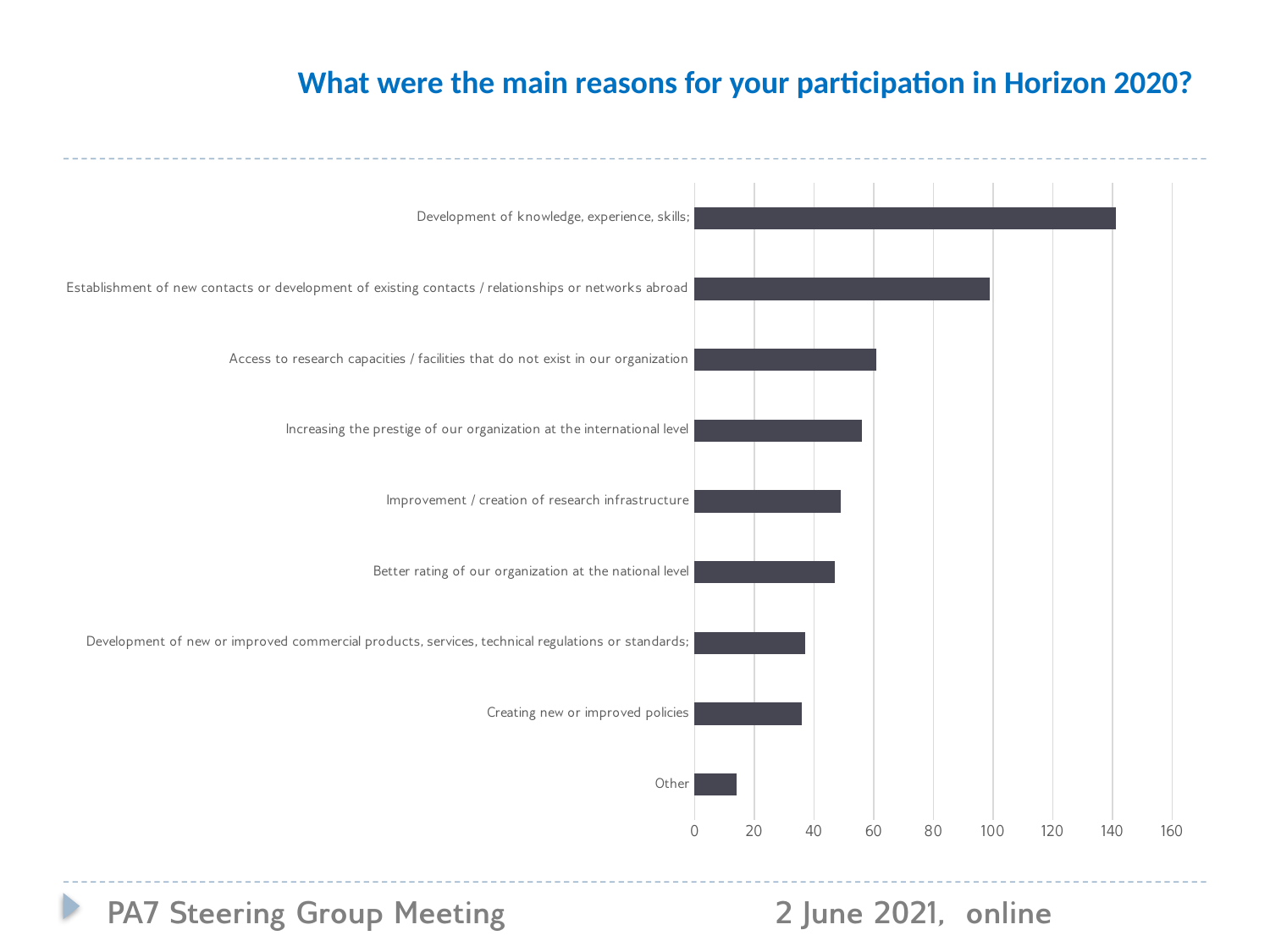

# What were the main reasons for your participation in Horizon 2020?

### Chart

| Category |  |
|---|---|
| Other | 14.0 |
| Creating new or improved policies | 36.0 |
| Development of new or improved commercial products, services, technical regulations or standards; | 37.0 |
| Better rating of our organization at the national level | 47.0 |
| Improvement / creation of research infrastructure | 49.0 |
| Increasing the prestige of our organization at the international level | 56.0 |
| Access to research capacities / facilities that do not exist in our organization | 61.0 |
| Establishment of new contacts or development of existing contacts / relationships or networks abroad | 99.0 |
| Development of knowledge, experience, skills; | 141.0 |
PA7 Steering Group Meeting                          2 June 2021,  online